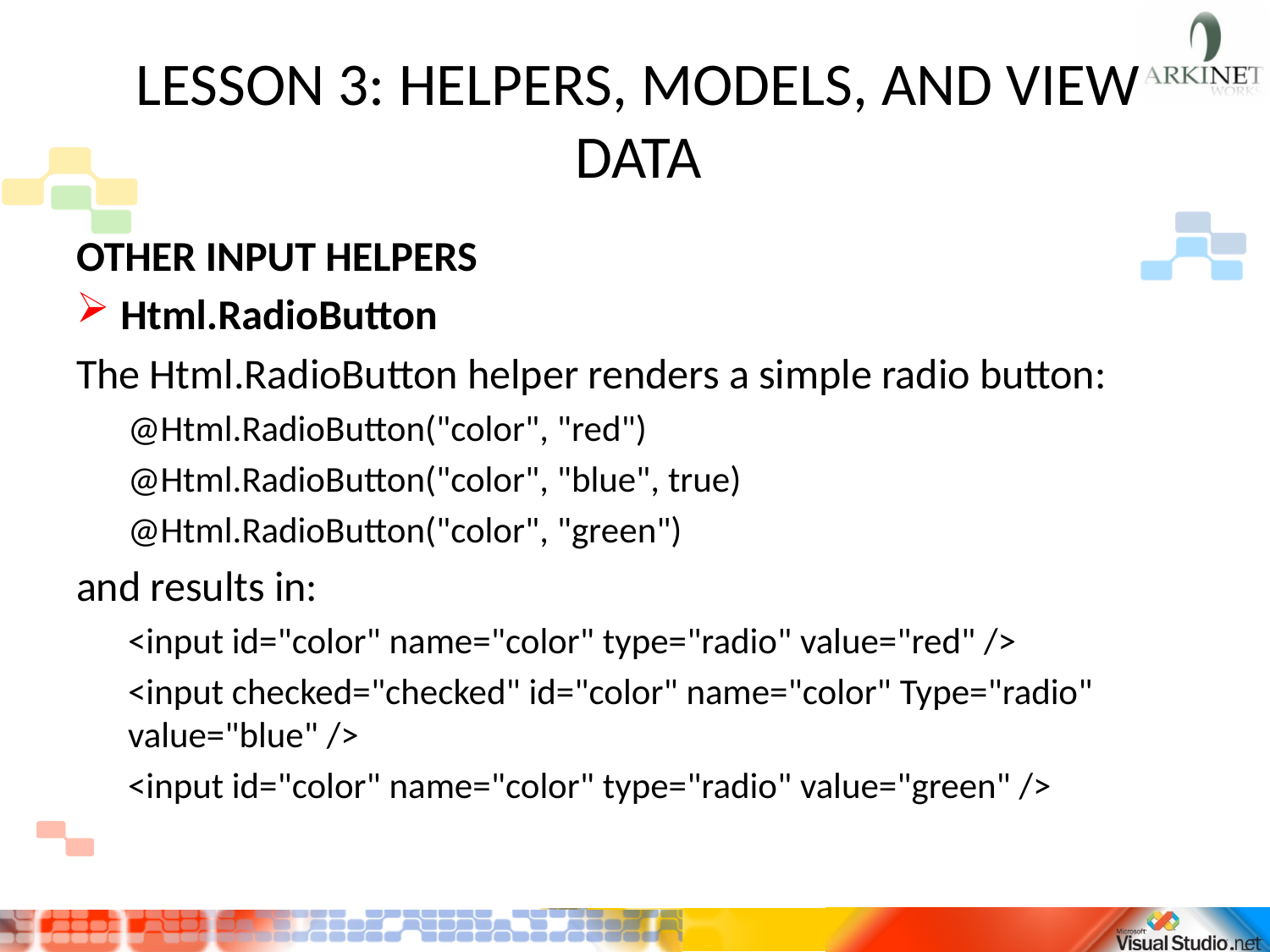

# LESSON 3: HELPERS, MODELS, AND VIEW DATA
OTHER INPUT HELPERS
Html.RadioButton
The Html.RadioButton helper renders a simple radio button:
@Html.RadioButton("color", "red")
@Html.RadioButton("color", "blue", true)
@Html.RadioButton("color", "green")
and results in:
<input id="color" name="color" type="radio" value="red" />
<input checked="checked" id="color" name="color" Type="radio" value="blue" />
<input id="color" name="color" type="radio" value="green" />